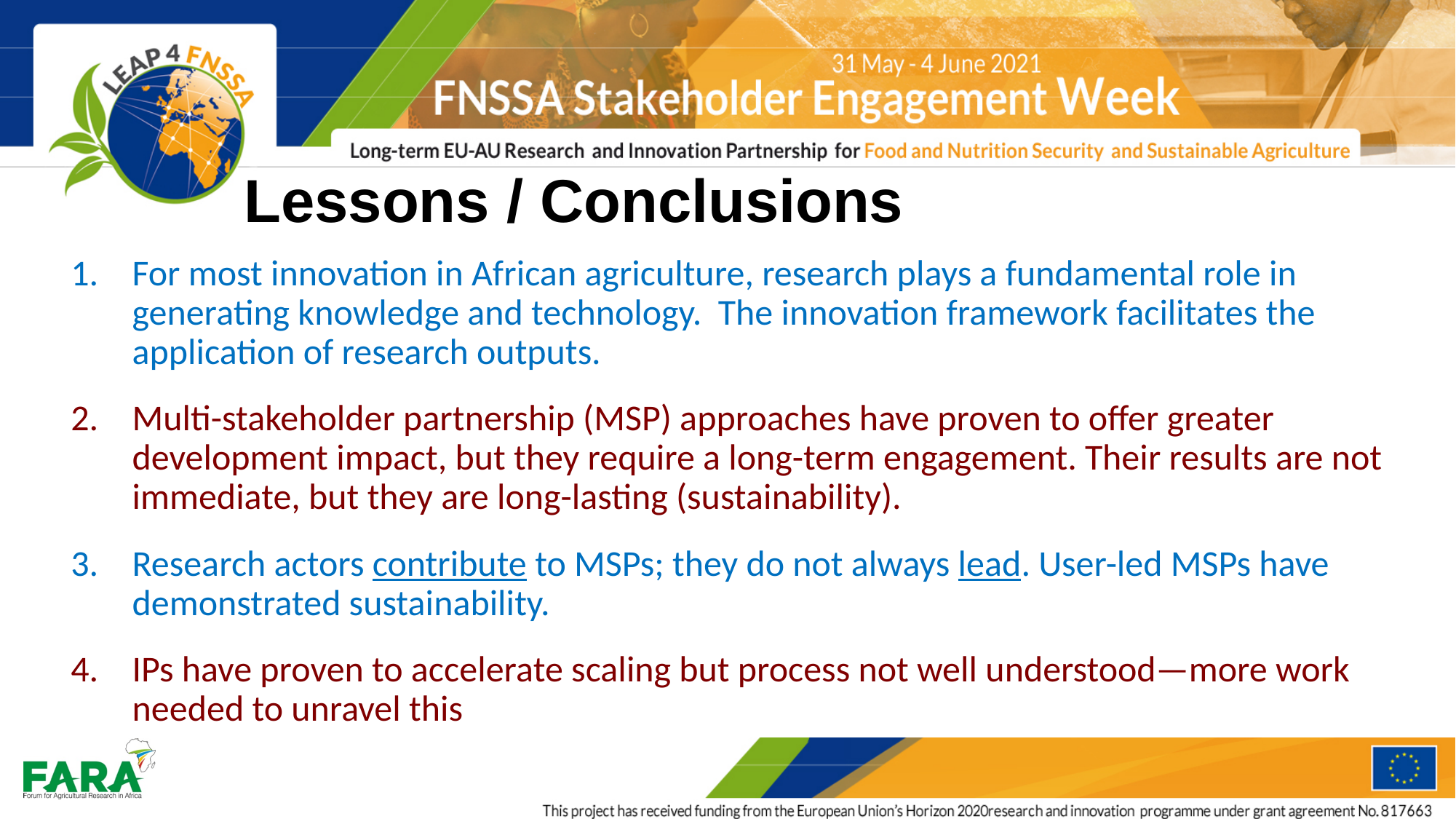

# Lessons / Conclusions
For most innovation in African agriculture, research plays a fundamental role in generating knowledge and technology.  The innovation framework facilitates the application of research outputs.
Multi-stakeholder partnership (MSP) approaches have proven to offer greater development impact, but they require a long-term engagement. Their results are not immediate, but they are long-lasting (sustainability).
Research actors contribute to MSPs; they do not always lead. User-led MSPs have demonstrated sustainability.
IPs have proven to accelerate scaling but process not well understood—more work needed to unravel this